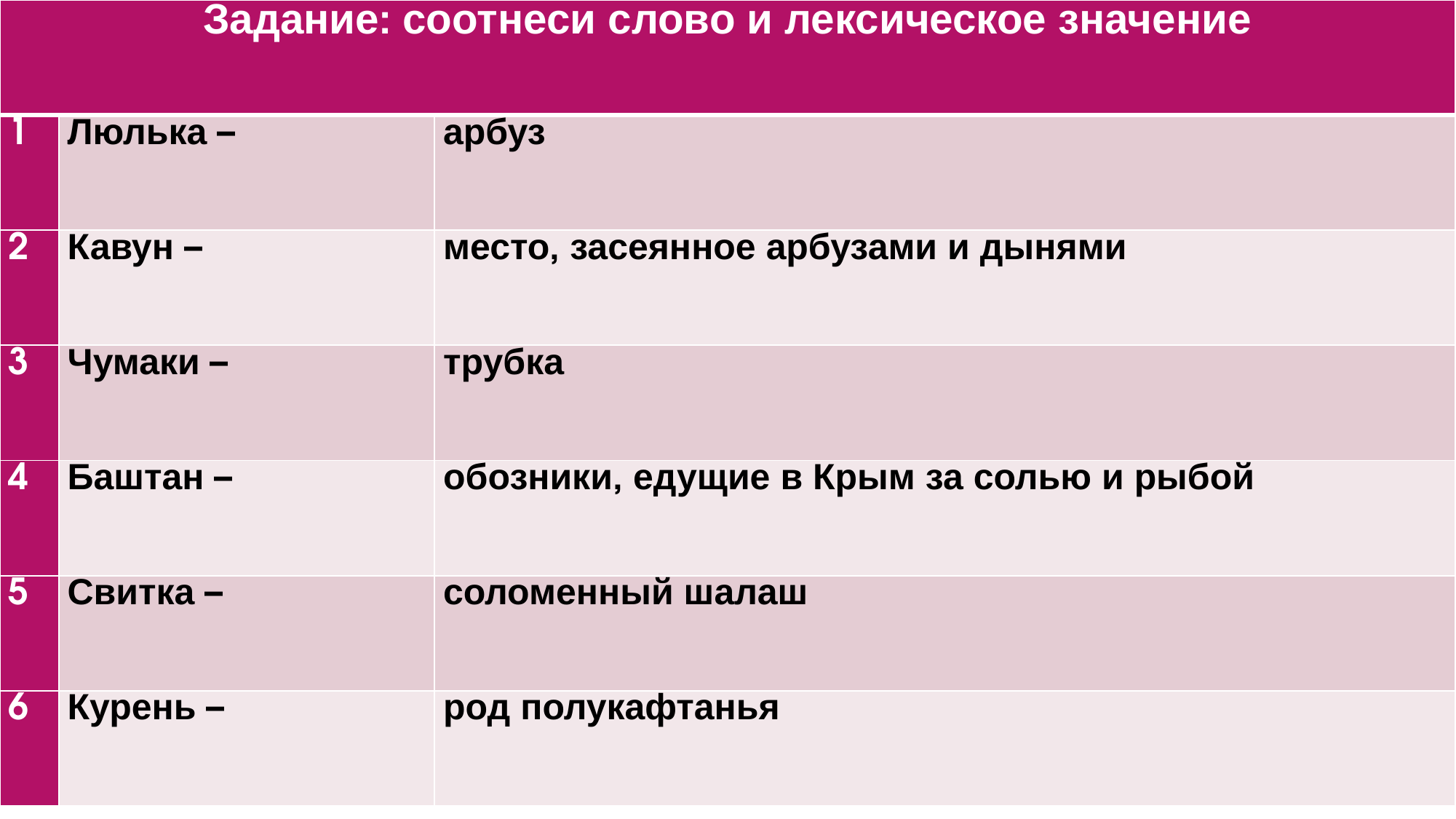

| Задание: соотнеси слово и лексическое значение |  |  |
| --- | --- | --- |
| 1 | Люлька – | арбуз |
| 2 | Кавун – | место, засеянное арбузами и дынями |
| 3 | Чумаки – | трубка |
| 4 | Баштан – | обозники, едущие в Крым за солью и рыбой |
| 5 | Свитка – | соломенный шалаш |
| 6 | Курень – | род полукафтанья |
#